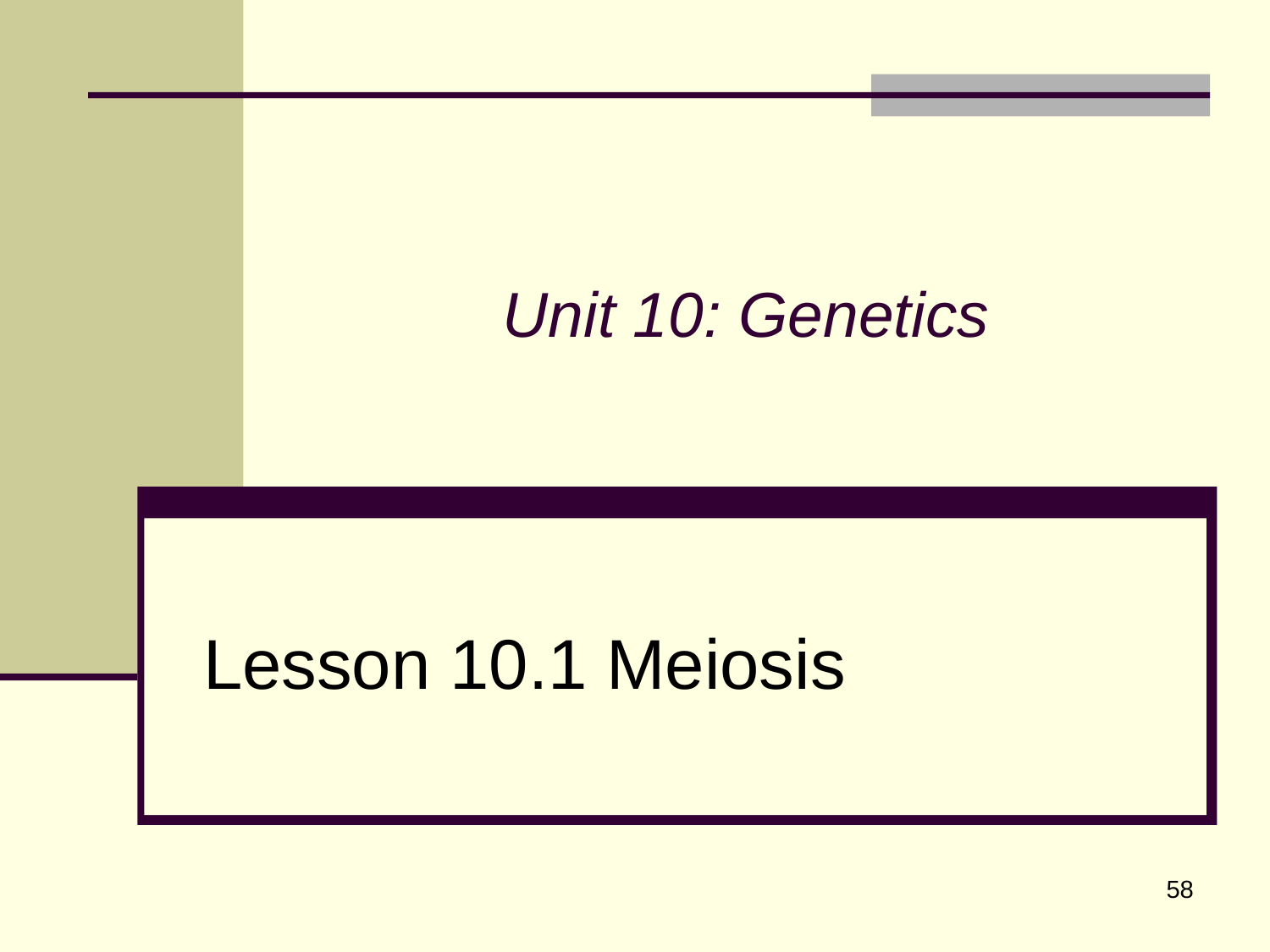

# Unit 10: Genetics
Lesson 10.1 Meiosis
58